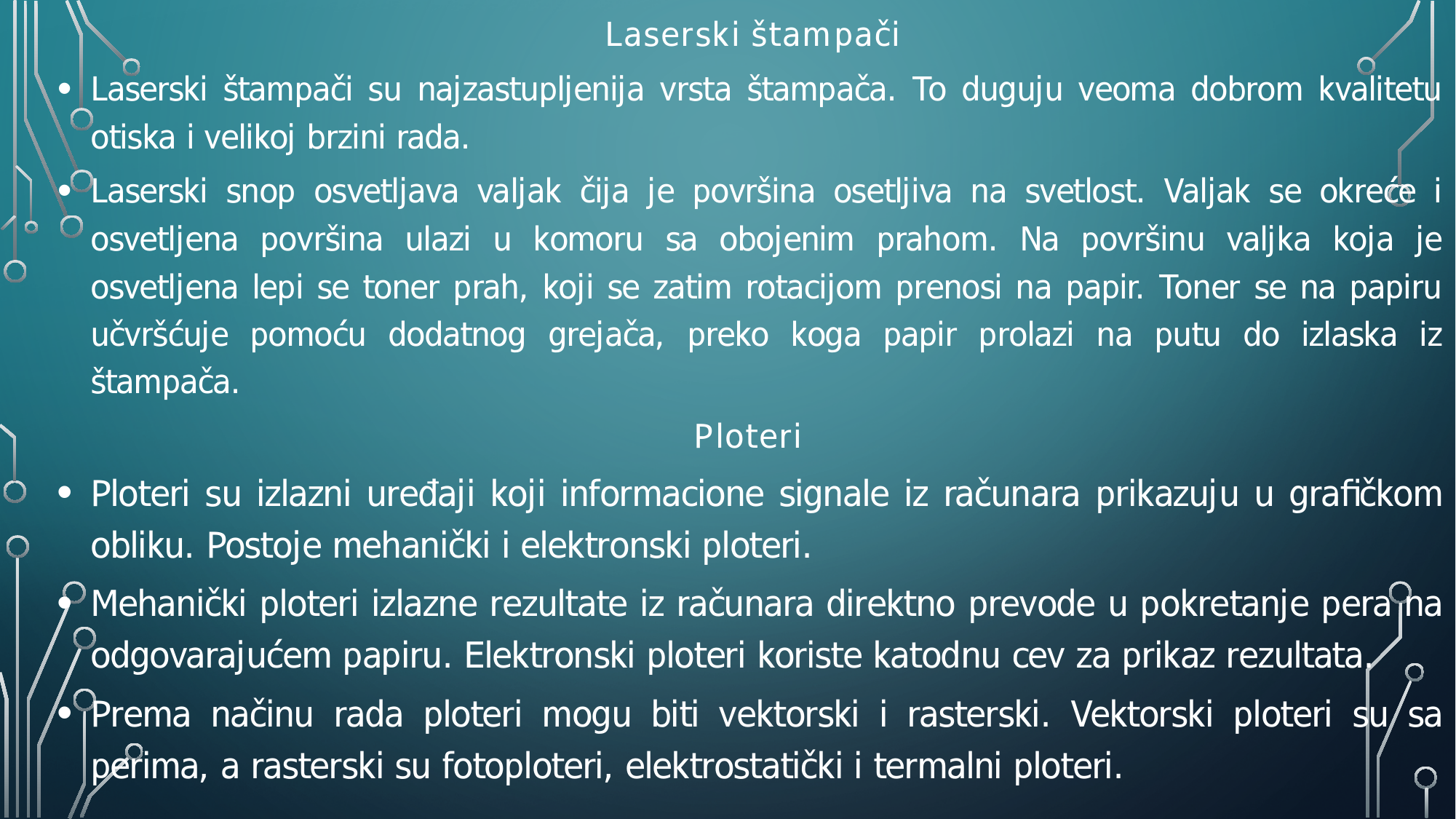

Laserski štampači
Laserski štampači su najzastupljenija vrsta štampača. To duguju veoma dobrom kvalitetu otiska i velikoj brzini rada.
Laserski snop osvetljava valjak čija je površina osetljiva na svetlost. Valjak se okreće i osvetljena površina ulazi u komoru sa obojenim prahom. Na površinu valjka koja je osvetljena lepi se toner prah, koji se zatim rotacijom prenosi na papir. Toner se na papiru učvršćuje pomoću dodatnog grejača, preko koga papir prolazi na putu do izlaska iz štampača.
Ploteri
Ploteri su izlazni uređaji koji informacione signale iz računara prikazuju u grafičkom obliku. Postoje mehanički i elektronski ploteri.
Mehanički ploteri izlazne rezultate iz računara direktno prevode u pokretanje pera na odgovarajućem papiru. Elektronski ploteri koriste katodnu cev za prikaz rezultata.
Prema načinu rada ploteri mogu biti vektorski i rasterski. Vektorski ploteri su sa perima, a rasterski su fotoploteri, elektrostatički i termalni ploteri.